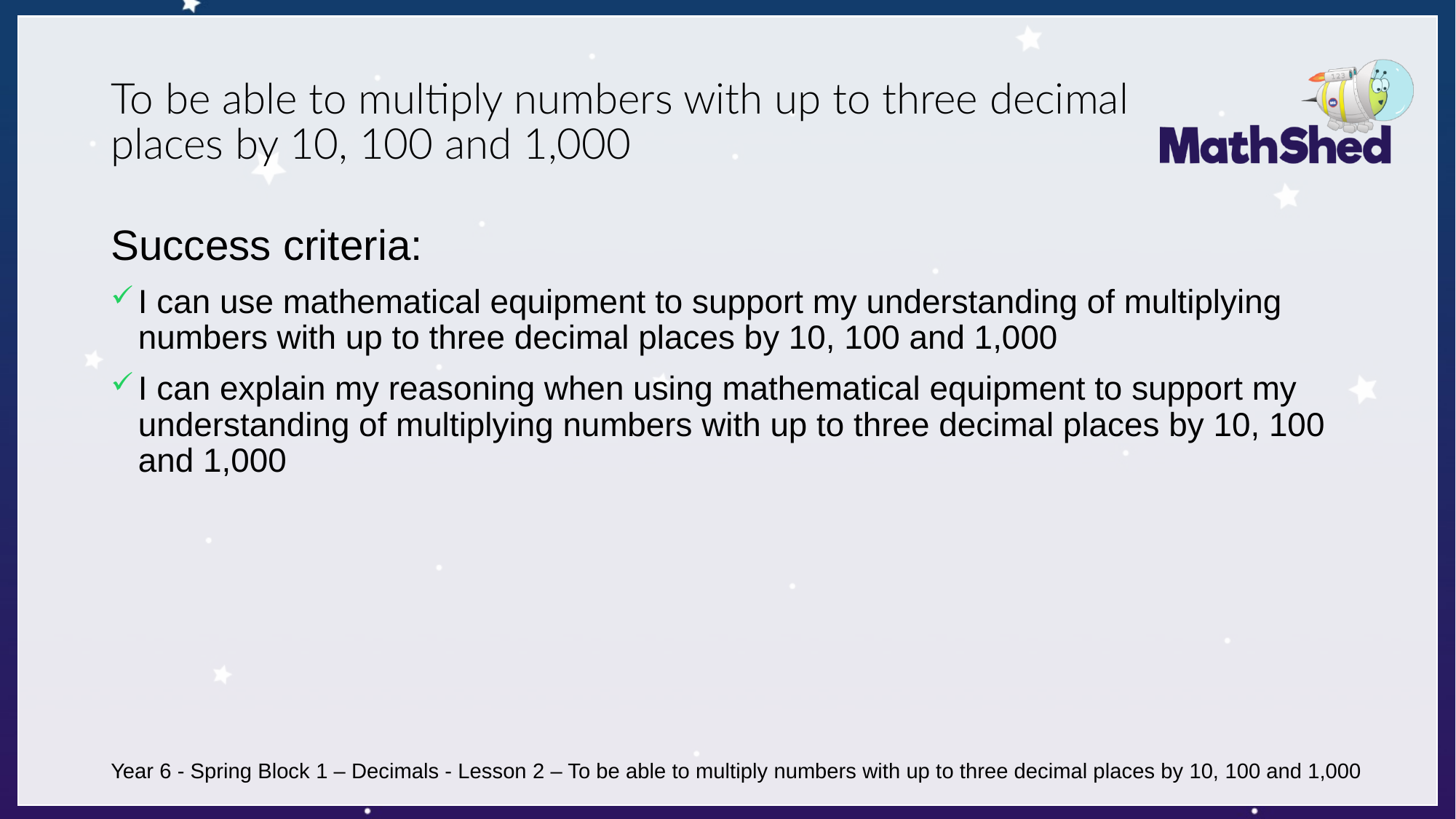

# To be able to multiply numbers with up to three decimal places by 10, 100 and 1,000
Success criteria:
I can use mathematical equipment to support my understanding of multiplying numbers with up to three decimal places by 10, 100 and 1,000
I can explain my reasoning when using mathematical equipment to support my understanding of multiplying numbers with up to three decimal places by 10, 100 and 1,000
Year 6 - Spring Block 1 – Decimals - Lesson 2 – To be able to multiply numbers with up to three decimal places by 10, 100 and 1,000